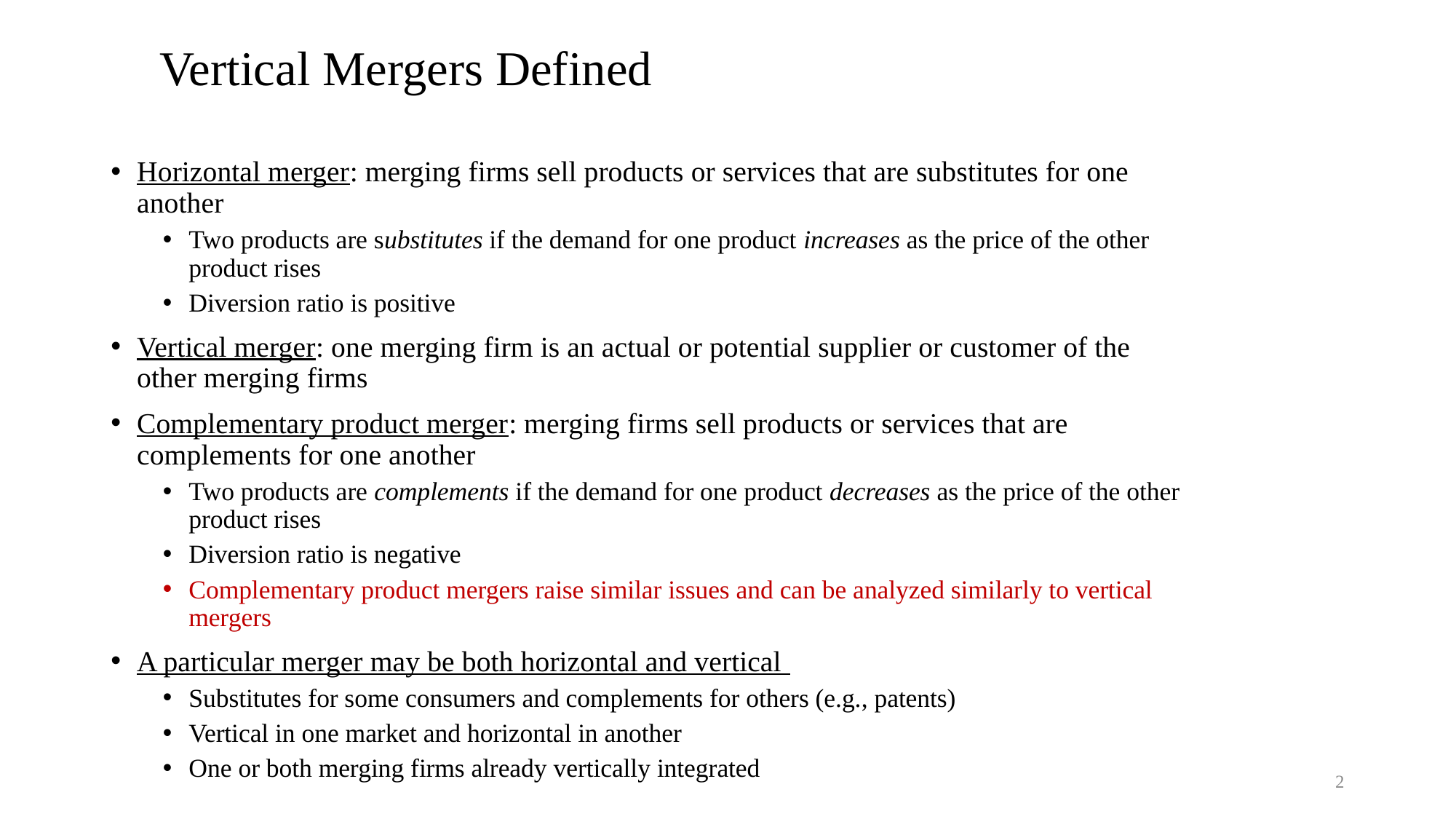

# Vertical Mergers Defined
Horizontal merger: merging firms sell products or services that are substitutes for one another
Two products are substitutes if the demand for one product increases as the price of the other product rises
Diversion ratio is positive
Vertical merger: one merging firm is an actual or potential supplier or customer of the other merging firms
Complementary product merger: merging firms sell products or services that are complements for one another
Two products are complements if the demand for one product decreases as the price of the other product rises
Diversion ratio is negative
Complementary product mergers raise similar issues and can be analyzed similarly to vertical mergers
A particular merger may be both horizontal and vertical
Substitutes for some consumers and complements for others (e.g., patents)
Vertical in one market and horizontal in another
One or both merging firms already vertically integrated

2